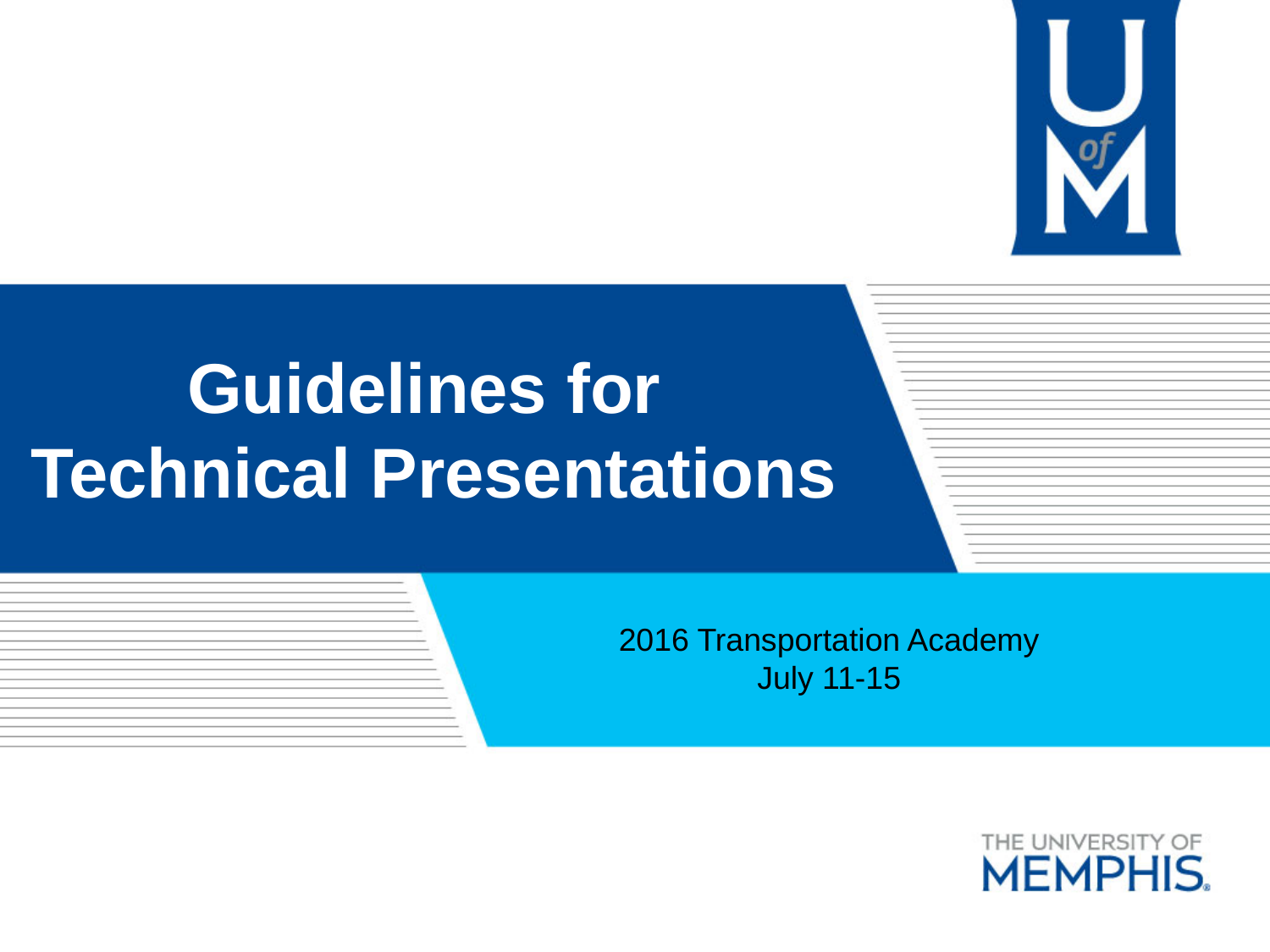

# Guidelines for Technical Presentations
2016 Transportation Academy
July 11-15